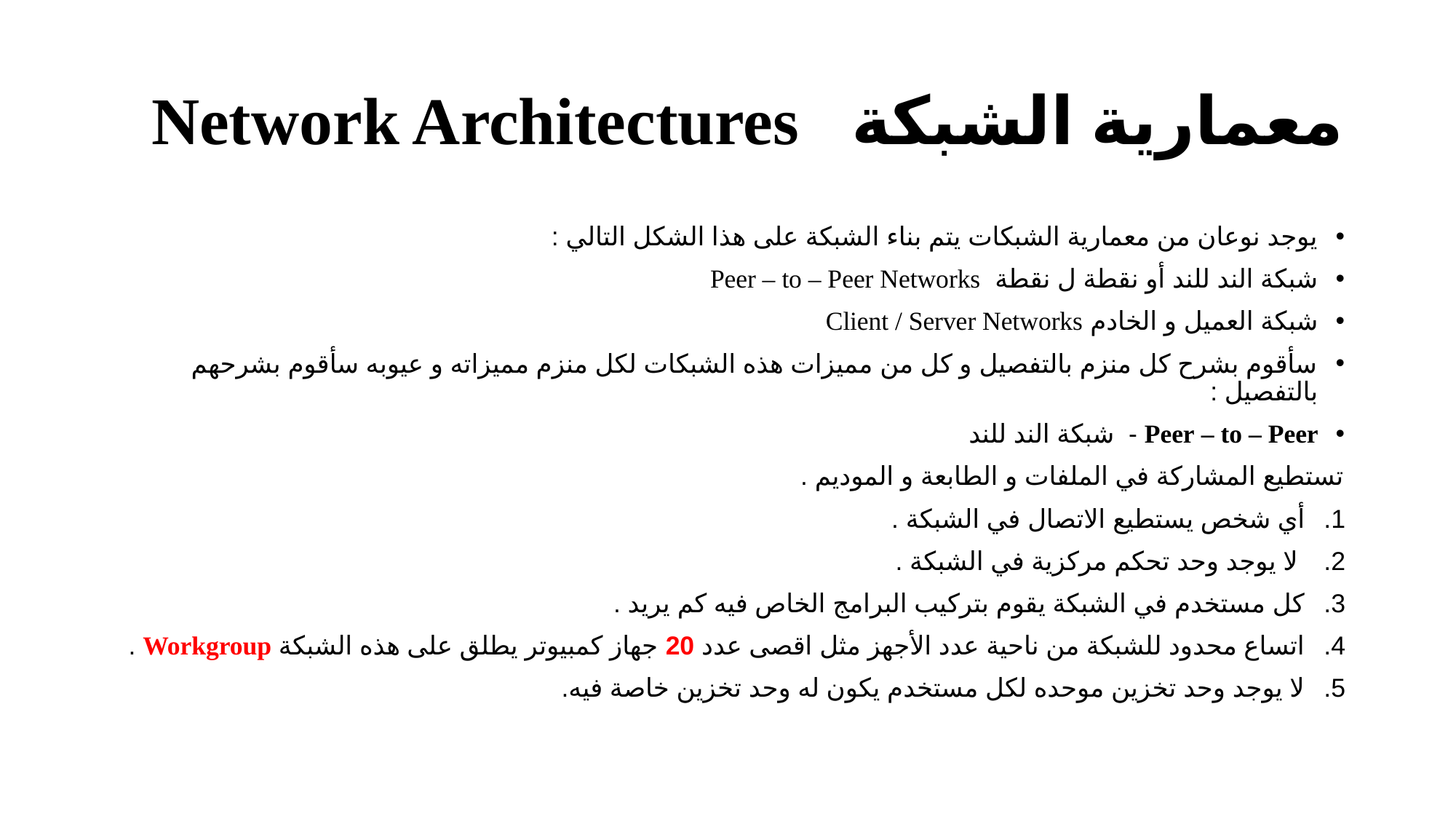

# معمارية الشبكة   Network Architectures
يوجد نوعان من معمارية الشبكات يتم بناء الشبكة على هذا الشكل التالي :
شبكة الند للند أو نقطة ل نقطة  Peer – to – Peer Networks
شبكة العميل و الخادم Client / Server Networks
سأقوم بشرح كل منزم بالتفصيل و كل من مميزات هذه الشبكات لكل منزم مميزاته و عيوبه سأقوم بشرحهم بالتفصيل :
Peer – to – Peer -  شبكة الند للند
تستطيع المشاركة في الملفات و الطابعة و الموديم .
أي شخص يستطيع الاتصال في الشبكة .
 لا يوجد وحد تحكم مركزية في الشبكة .
كل مستخدم في الشبكة يقوم بتركيب البرامج الخاص فيه كم يريد .
اتساع محدود للشبكة من ناحية عدد الأجهز مثل اقصى عدد 20 جهاز كمبيوتر يطلق على هذه الشبكة Workgroup .
لا يوجد وحد تخزين موحده لكل مستخدم يكون له وحد تخزين خاصة فيه.